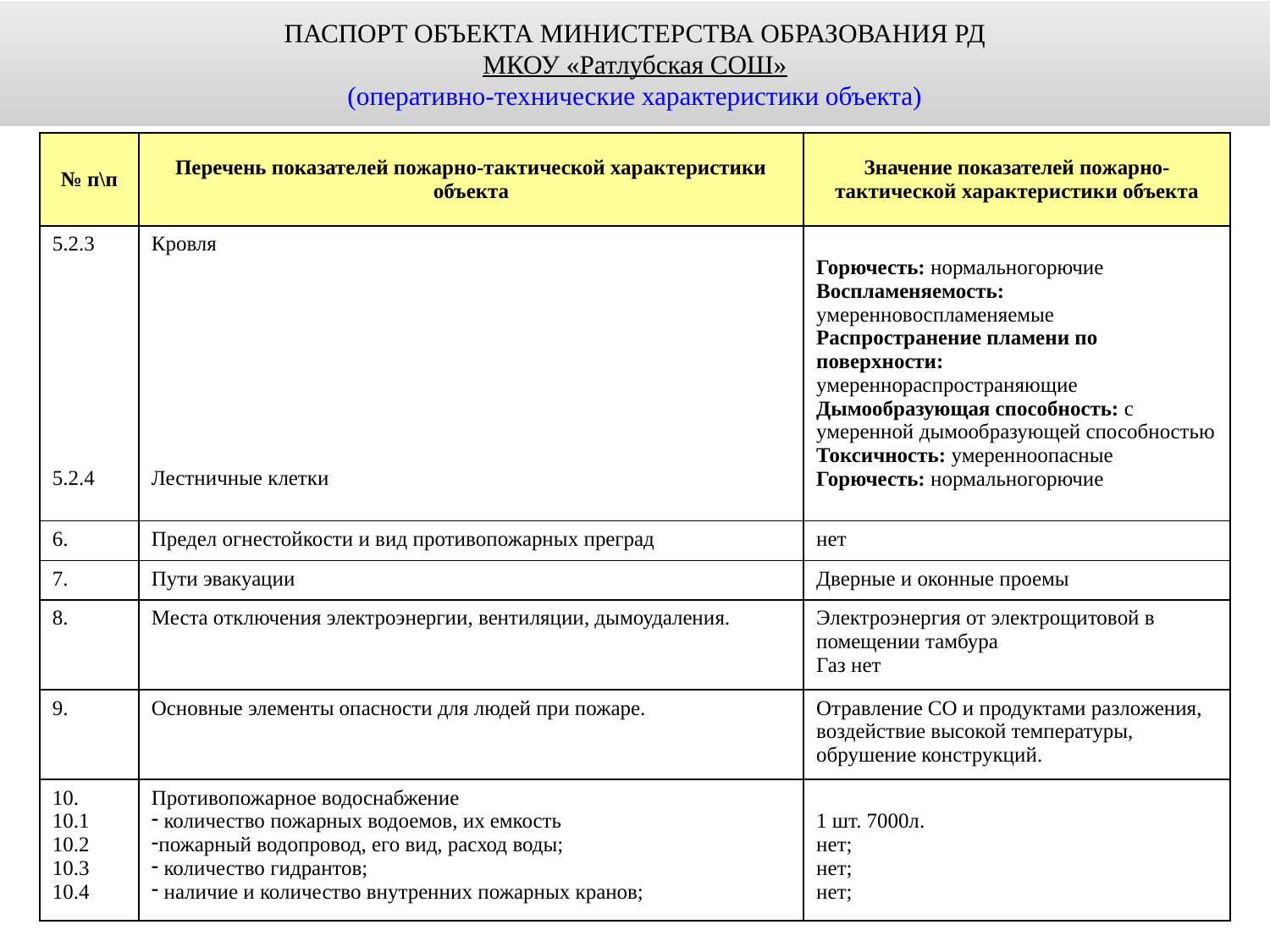

ПАСПОРТ ОБЪЕКТА МИНИСТЕРСТВА ОБРАЗОВАНИЯ РД
МКОУ «Ратлубская СОШ»
(оперативно-технические характеристики объекта)
| № п\п | Перечень показателей пожарно-тактической характеристики объекта | Значение показателей пожарно-тактической характеристики объекта |
| --- | --- | --- |
| 5.2.3 5.2.4 | Кровля Лестничные клетки | Горючесть: нормальногорючие Воспламеняемость: умеренновоспламеняемые Распространение пламени по поверхности: умереннораспространяющие Дымообразующая способность: с умеренной дымообразующей способностью Токсичность: умеренноопасные Горючесть: нормальногорючие |
| 6. | Предел огнестойкости и вид противопожарных преград | нет |
| 7. | Пути эвакуации | Дверные и оконные проемы |
| 8. | Места отключения электроэнергии, вентиляции, дымоудаления. | Электроэнергия от электрощитовой в помещении тамбура Газ нет |
| 9. | Основные элементы опасности для людей при пожаре. | Отравление СО и продуктами разложения, воздействие высокой температуры, обрушение конструкций. |
| 10. 10.1 10.2 10.3 10.4 | Противопожарное водоснабжение количество пожарных водоемов, их емкость пожарный водопровод, его вид, расход воды; количество гидрантов; наличие и количество внутренних пожарных кранов; | 1 шт. 7000л. нет; нет; нет; |